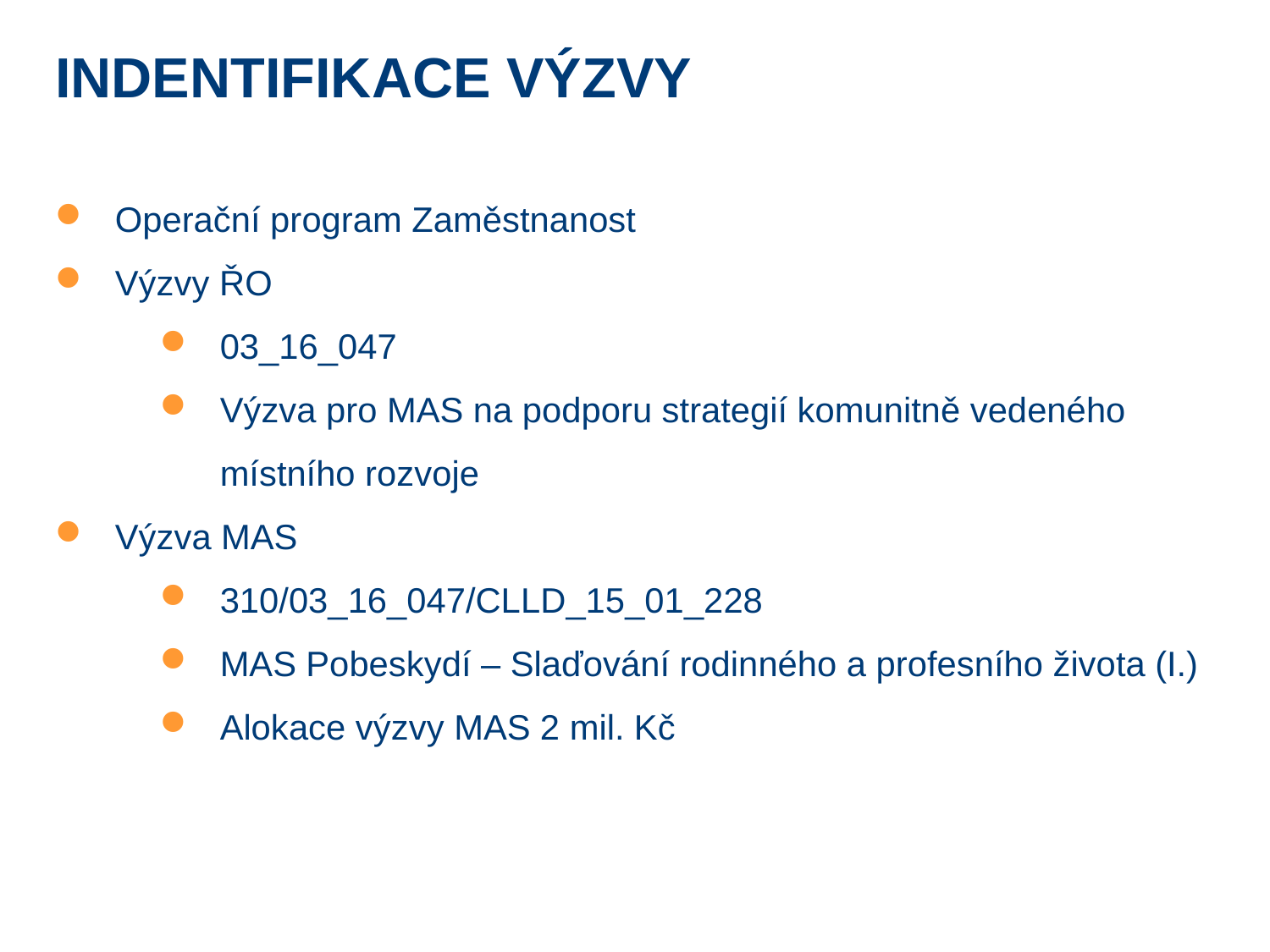

# INDENTIFIKACE VÝZVY
Operační program Zaměstnanost
Výzvy ŘO
03_16_047
Výzva pro MAS na podporu strategií komunitně vedeného místního rozvoje
Výzva MAS
310/03_16_047/CLLD_15_01_228
MAS Pobeskydí – Slaďování rodinného a profesního života (I.)
Alokace výzvy MAS 2 mil. Kč

4